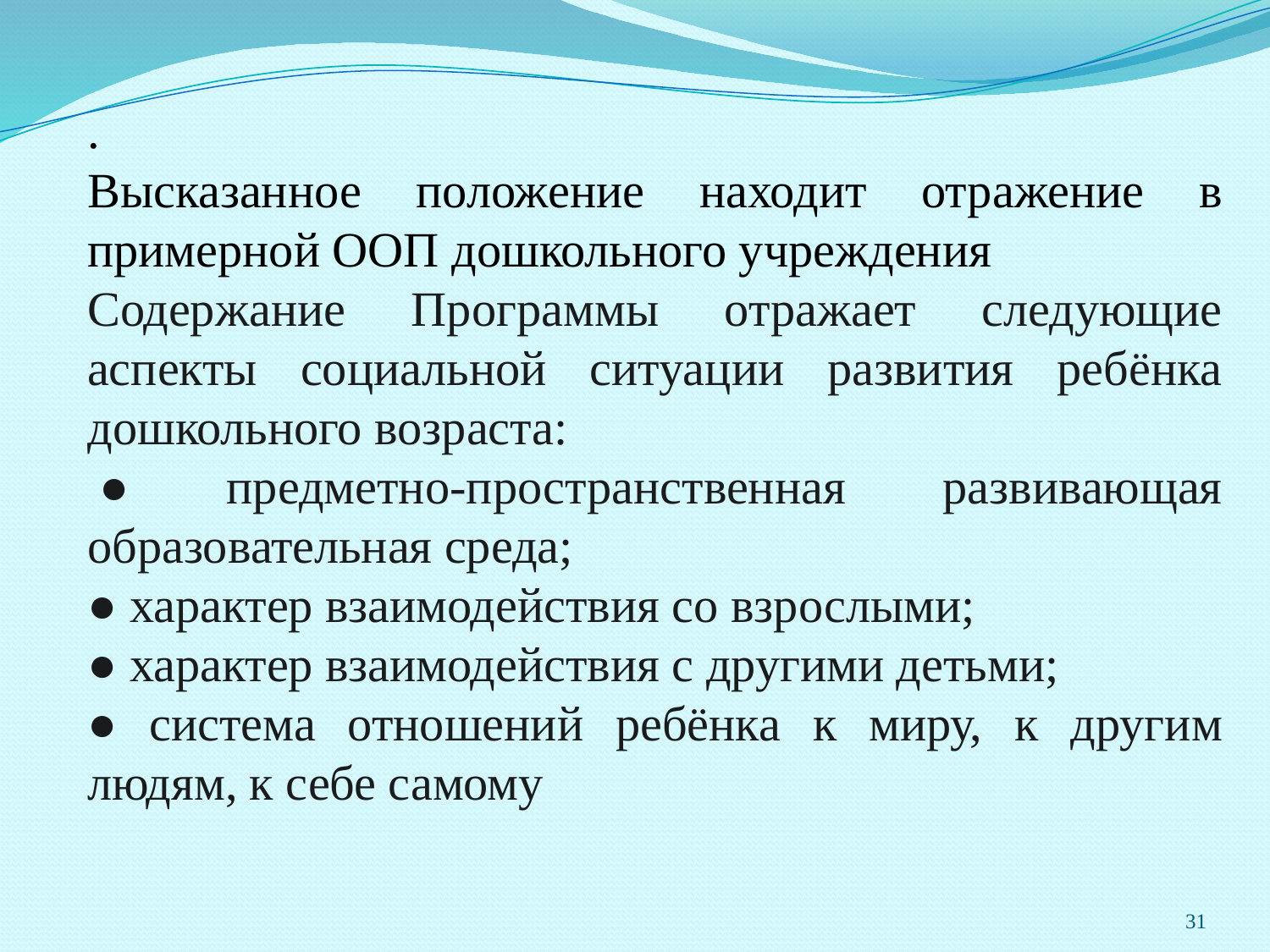

.
Высказанное положение находит отражение в примерной ООП дошкольного учреждения
Содержание Программы отражает следующие аспекты социальной ситуации развития ребёнка дошкольного возраста:
 ● предметно-пространственная развивающая образовательная среда;
● характер взаимодействия со взрослыми;
● характер взаимодействия с другими детьми;
● система отношений ребёнка к миру, к другим людям, к себе самому
31